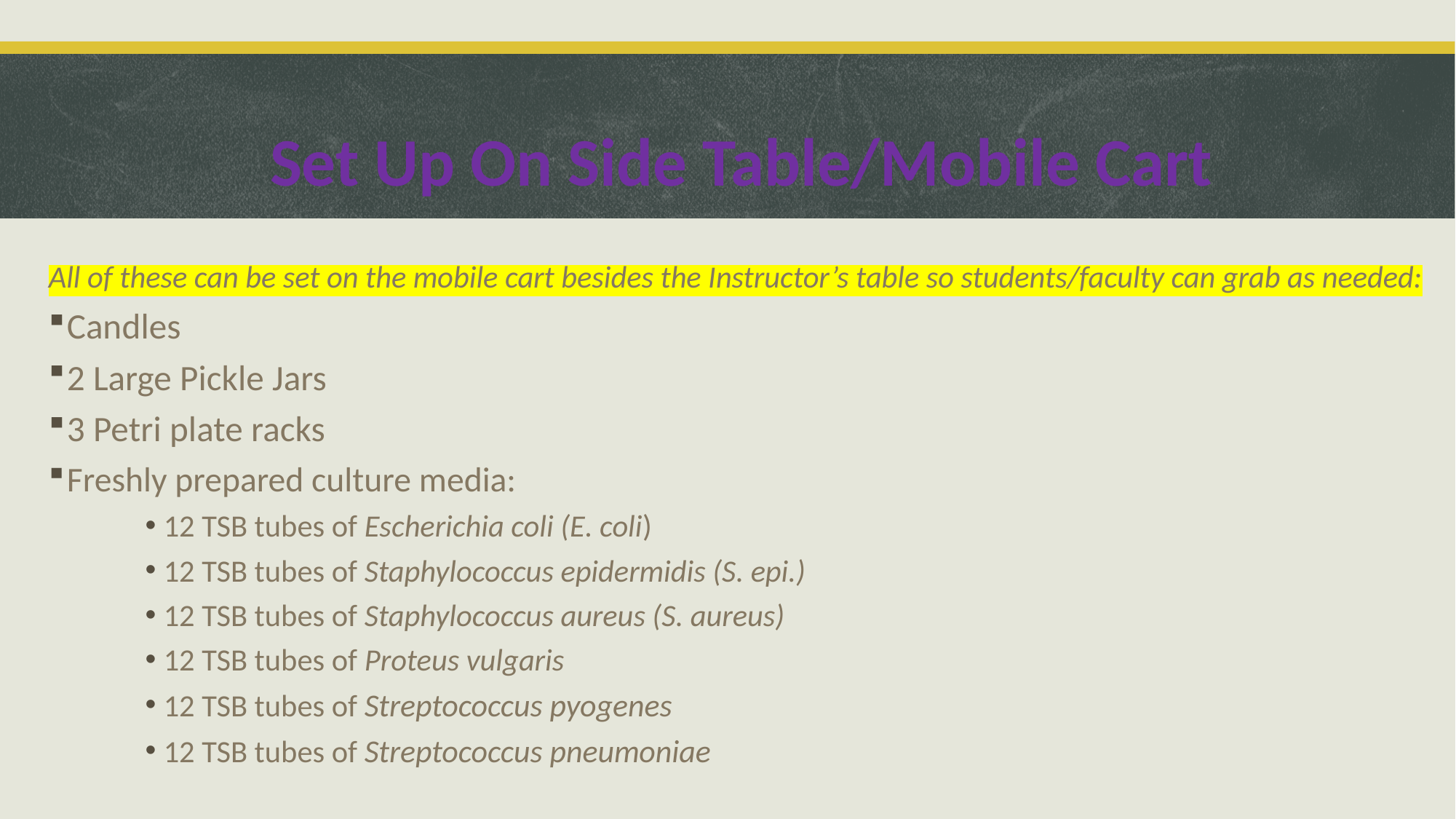

Set Up On Side Table/Mobile Cart

All of these can be set on the mobile cart besides the Instructor’s table so students/faculty can grab as needed:
Candles
2 Large Pickle Jars
3 Petri plate racks
Freshly prepared culture media:
12 TSB tubes of Escherichia coli (E. coli)
12 TSB tubes of Staphylococcus epidermidis (S. epi.)
12 TSB tubes of Staphylococcus aureus (S. aureus)
12 TSB tubes of Proteus vulgaris
12 TSB tubes of Streptococcus pyogenes
12 TSB tubes of Streptococcus pneumoniae